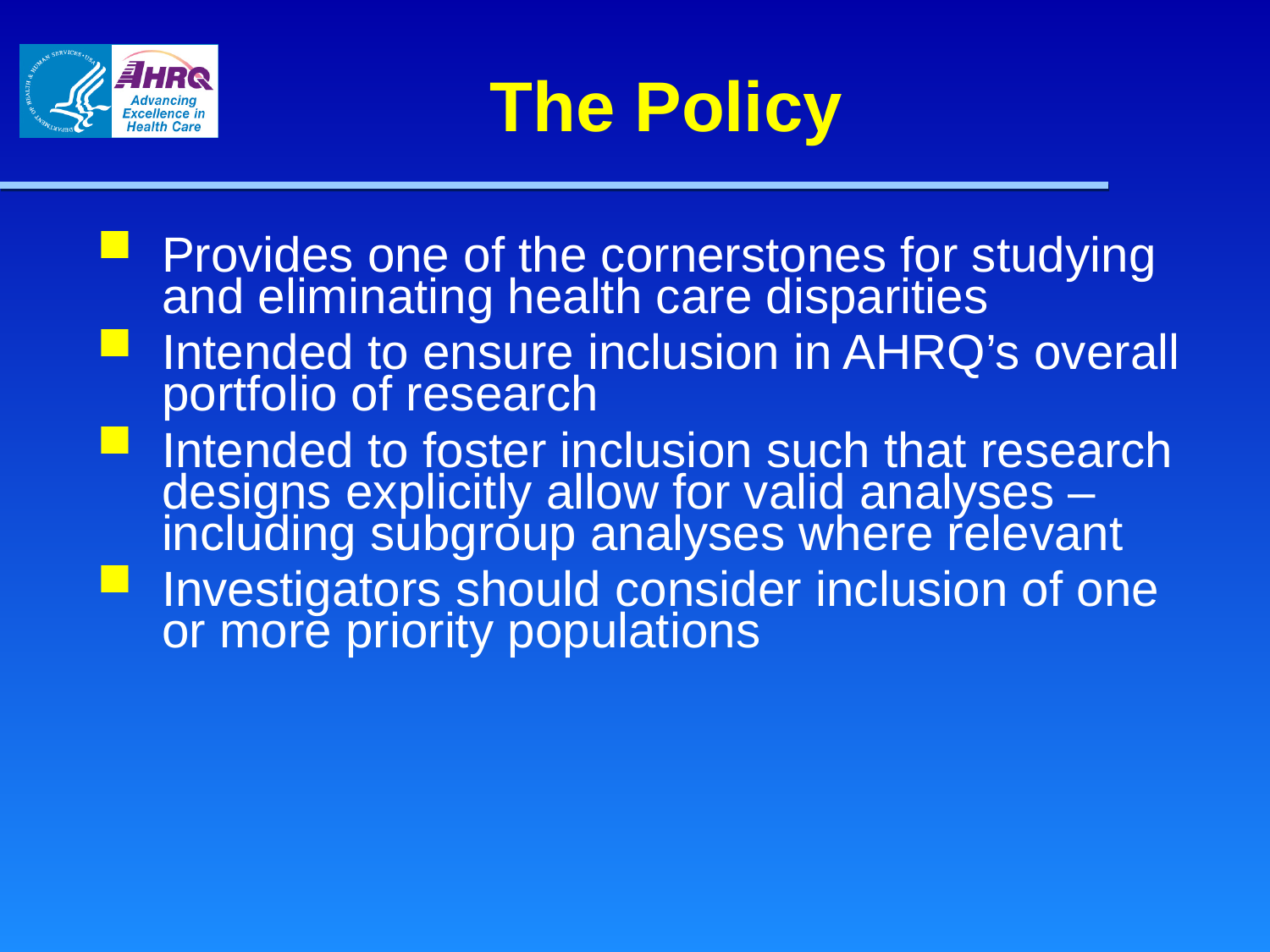

# The Policy
Provides one of the cornerstones for studying and eliminating health care disparities
Intended to ensure inclusion in AHRQ’s overall portfolio of research
Intended to foster inclusion such that research designs explicitly allow for valid analyses – including subgroup analyses where relevant
Investigators should consider inclusion of one or more priority populations